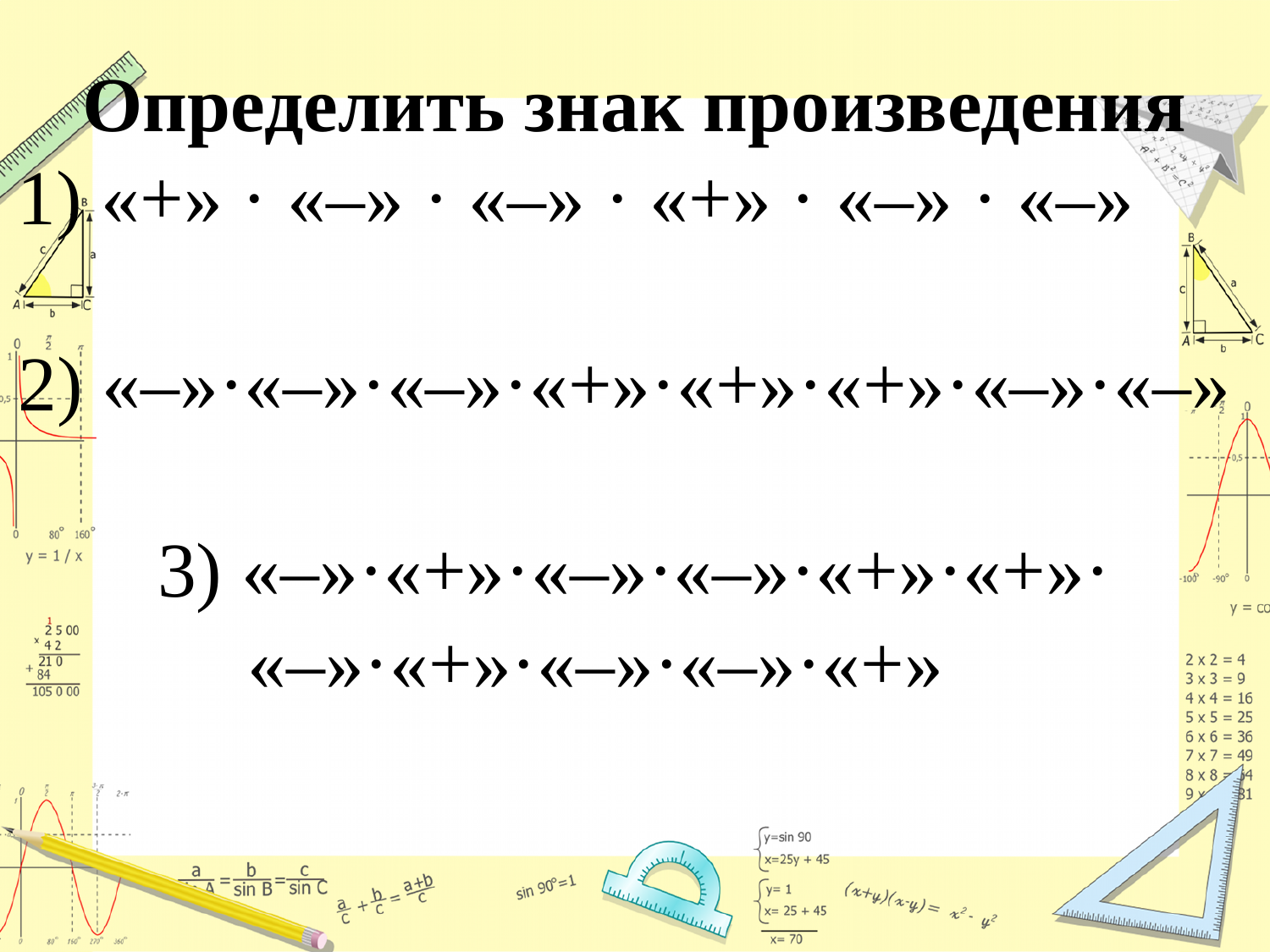

# Определить знак произведения 1) «+» · «–» · «–» · «+» · «–» · «–» 2) «–»·«–»·«–»·«+»·«+»·«+»·«–»·«–» 3) «–»·«+»·«–»·«–»·«+»·«+»· «–»·«+»·«–»·«–»·«+»